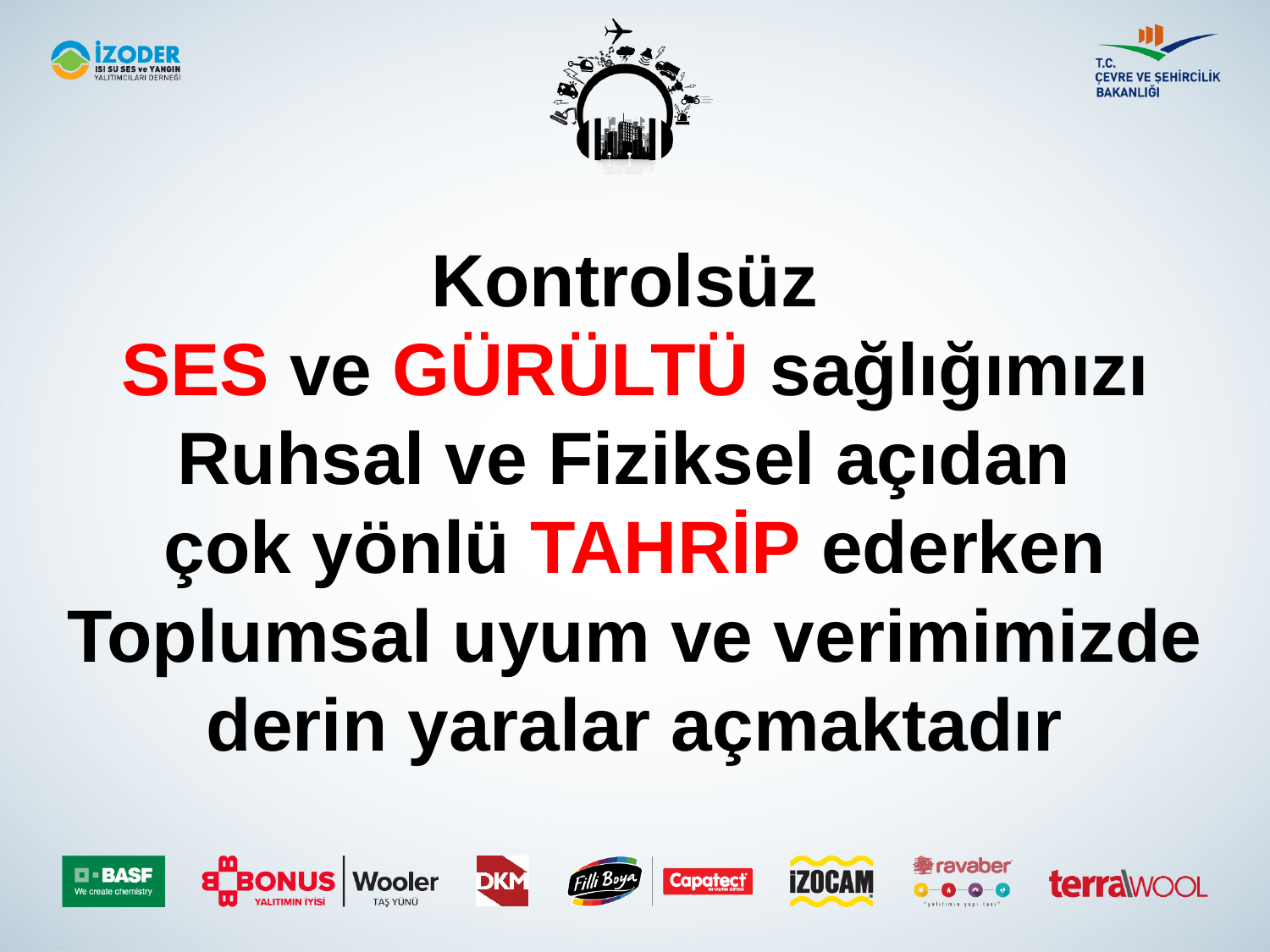

Kontrolsüz
SES ve GÜRÜLTÜ sağlığımızı
Ruhsal ve Fiziksel açıdan
çok yönlü TAHRİP ederken
Toplumsal uyum ve verimimizde
derin yaralar açmaktadır